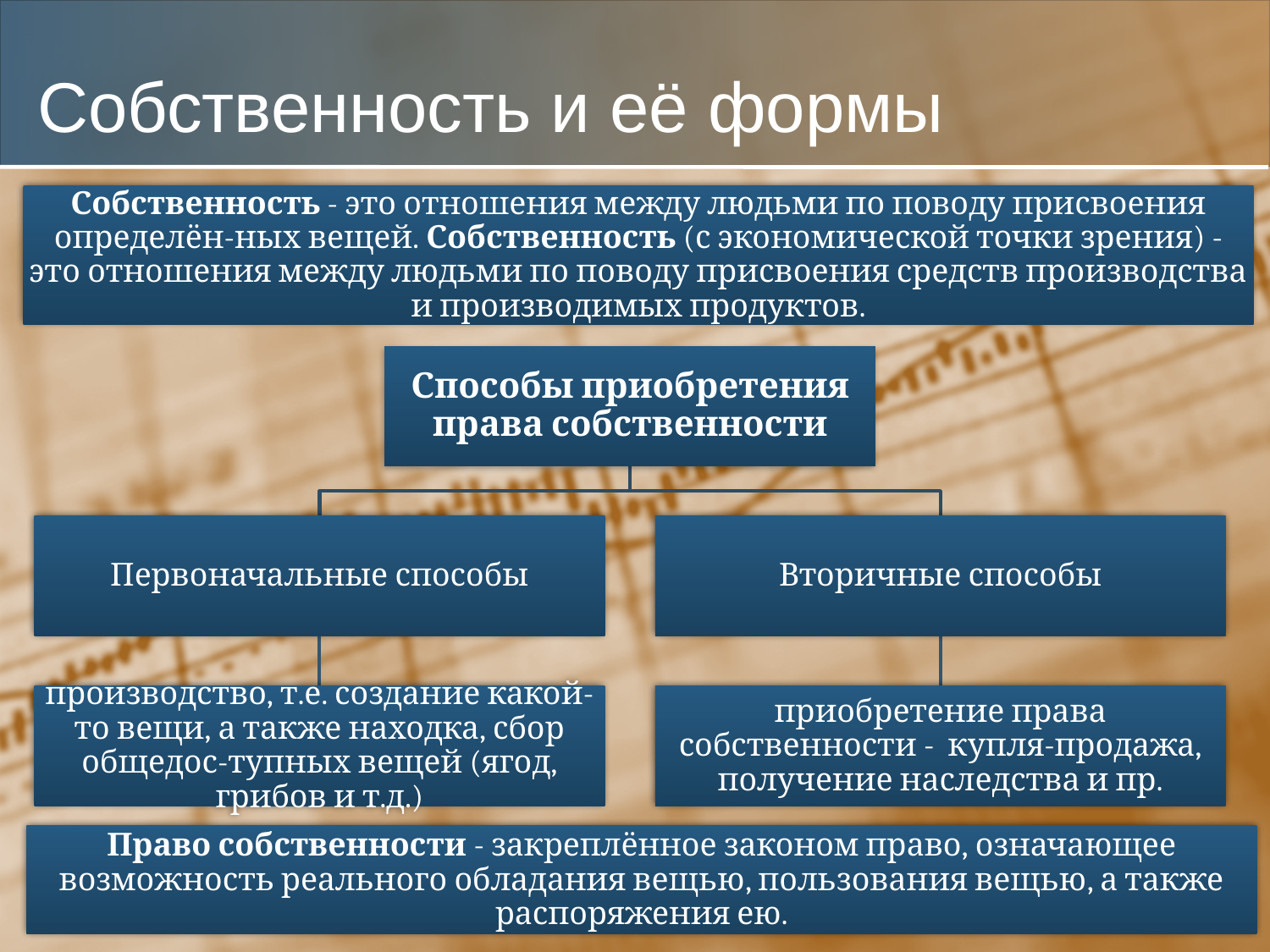

# Собственность и её формы

Собственность - это отношения между людьми по поводу присвоения определён-ных вещей. Собственность (с экономической точки зрения) - это отношения между людьми по поводу присвоения средств производства и производимых продуктов.
Способы приобретения права собственности
Первоначальные способы
производство, т.е. создание какой-то вещи, а также находка, сбор общедос-тупных вещей (ягод, грибов и т.д.)
Вторичные способы
приобретение права собственности -  купля-продажа, получение наследства и пр.

Право собственности - закреплённое законом право, означающее возможность реального обладания вещью, пользования вещью, а также распоряжения ею.